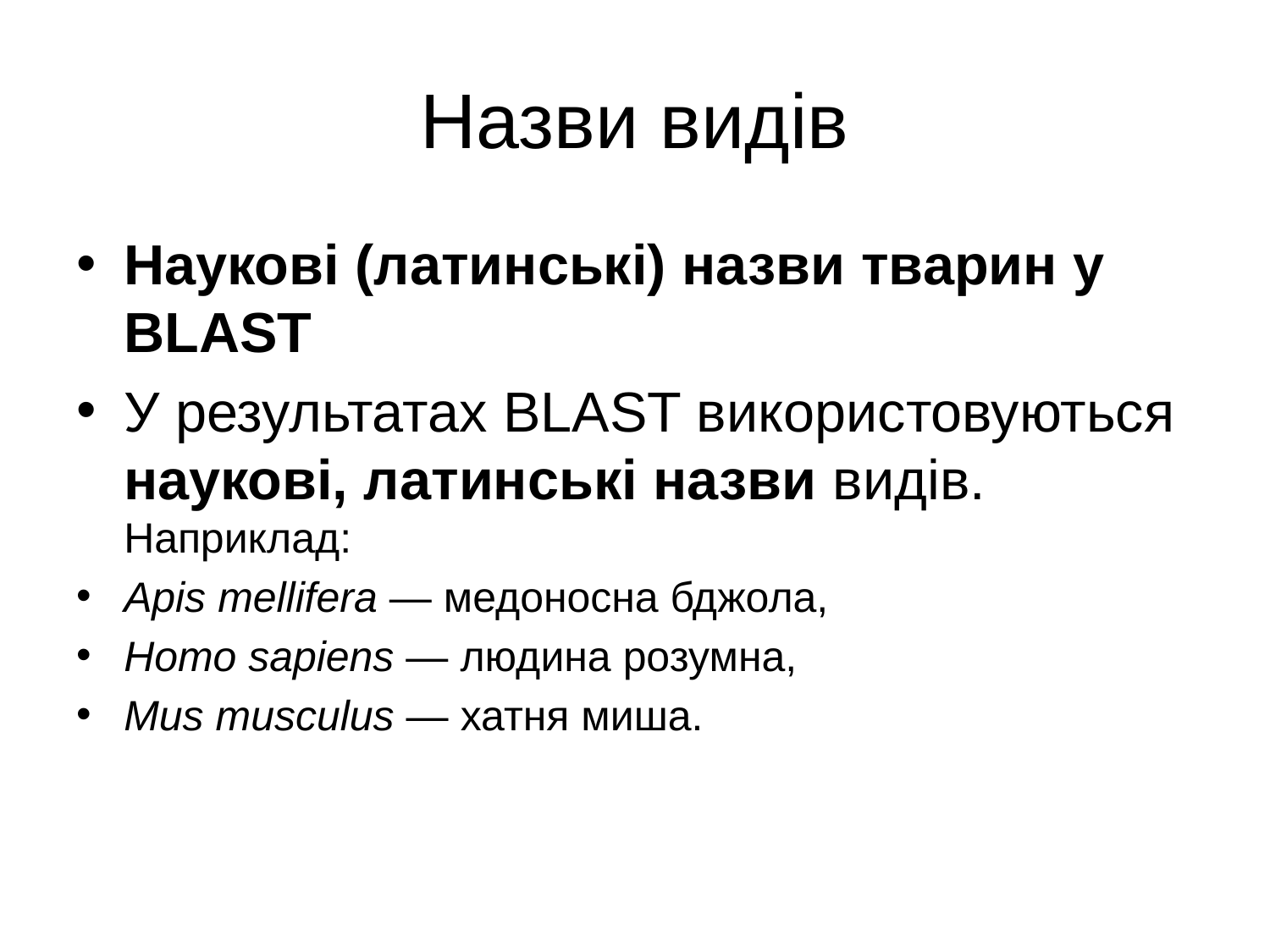

# Назви видів
Наукові (латинські) назви тварин у BLAST
У результатах BLAST використовуються наукові, латинські назви видів.
Наприклад:
Apis mellifera — медоносна бджола,
Homo sapiens — людина розумна,
Mus musculus — хатня миша.